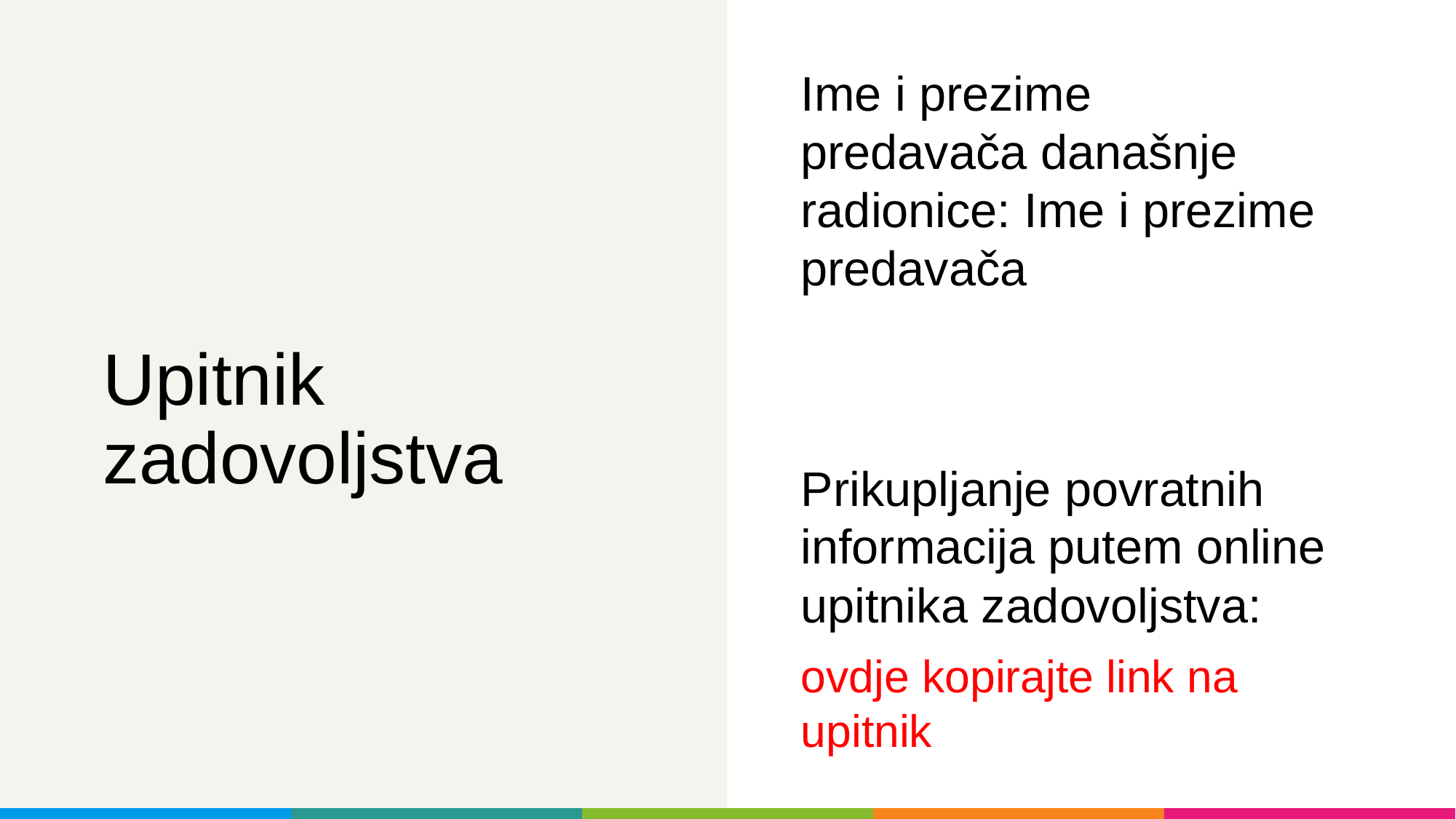

Ime i prezime predavača današnje radionice: Ime i prezime predavača

Prikupljanje povratnih informacija putem online upitnika zadovoljstva:
ovdje kopirajte link na upitnik
# Upitnik zadovoljstva